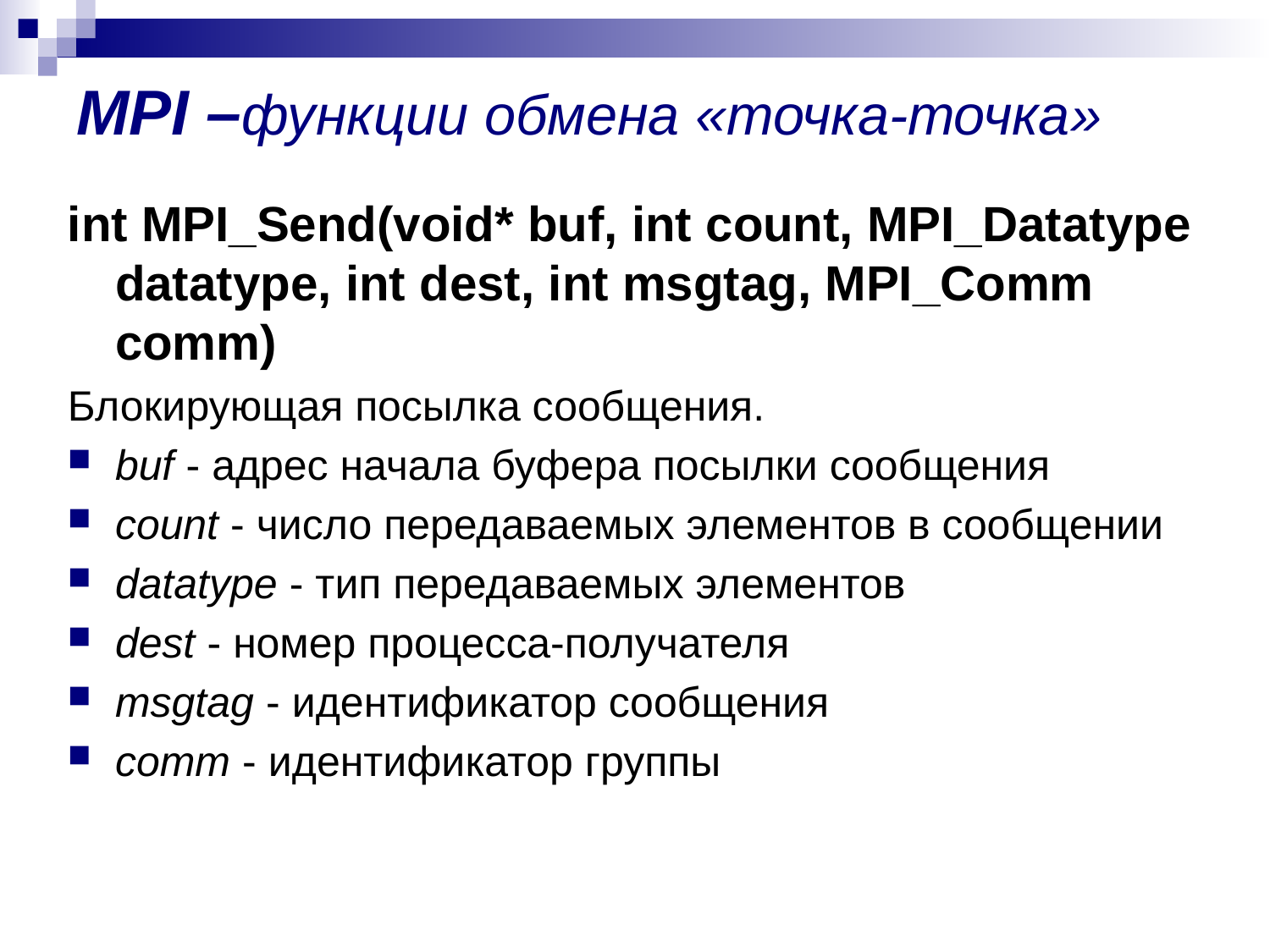

# MPI –функции обмена «точка-точка»
int MPI_Send(void* buf, int count, MPI_Datatype datatype, int dest, int msgtag, MPI_Comm comm)
Блокирующая посылка сообщения.
buf - адрес начала буфера посылки сообщения
count - число передаваемых элементов в сообщении
datatype - тип передаваемых элементов
dest - номер процесса-получателя
msgtag - идентификатор сообщения
comm - идентификатор группы